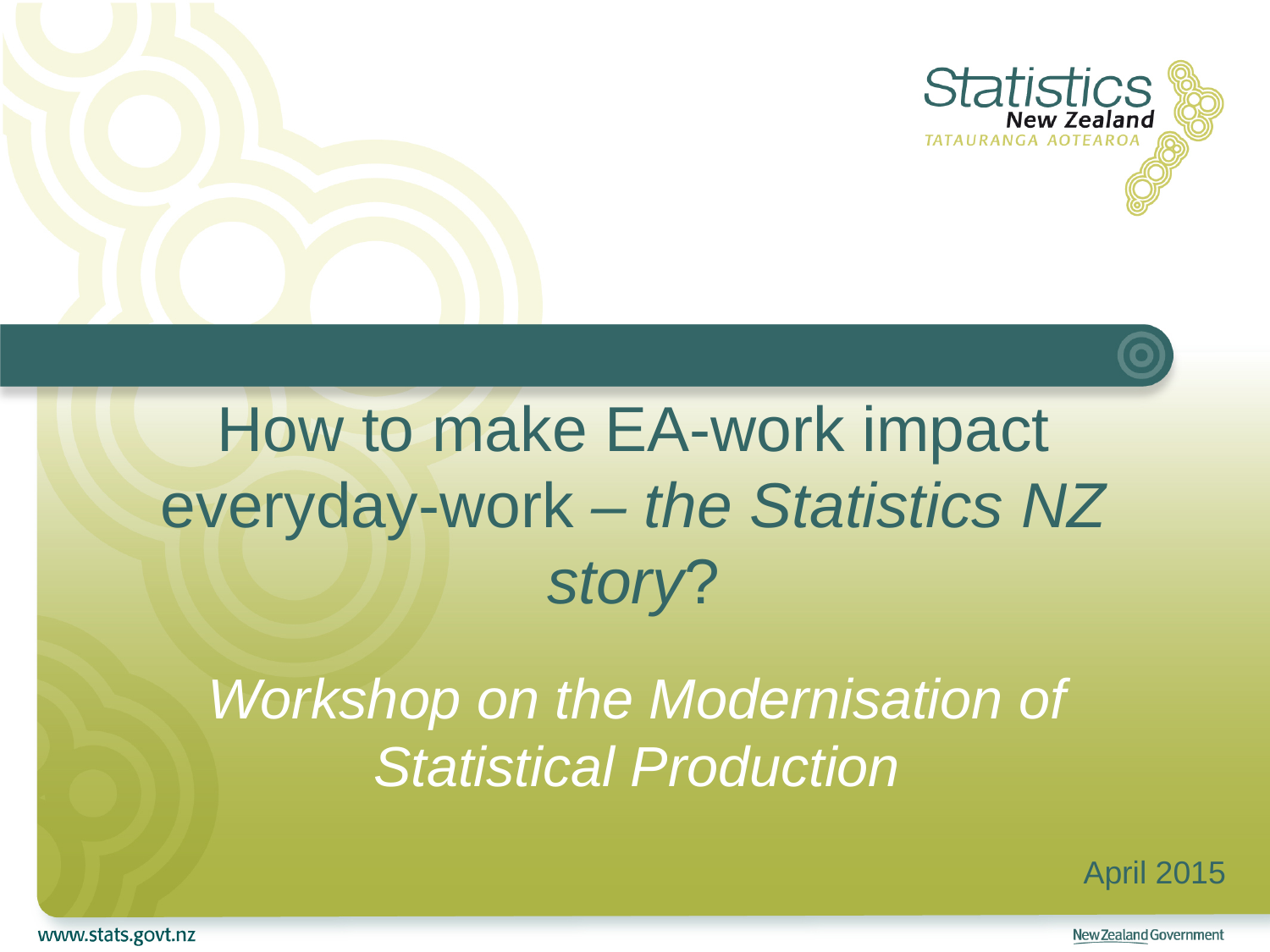

# How to make EA-work impact everyday-work – the Statistics NZ story?
Workshop on the Modernisation of Statistical Production
April 2015